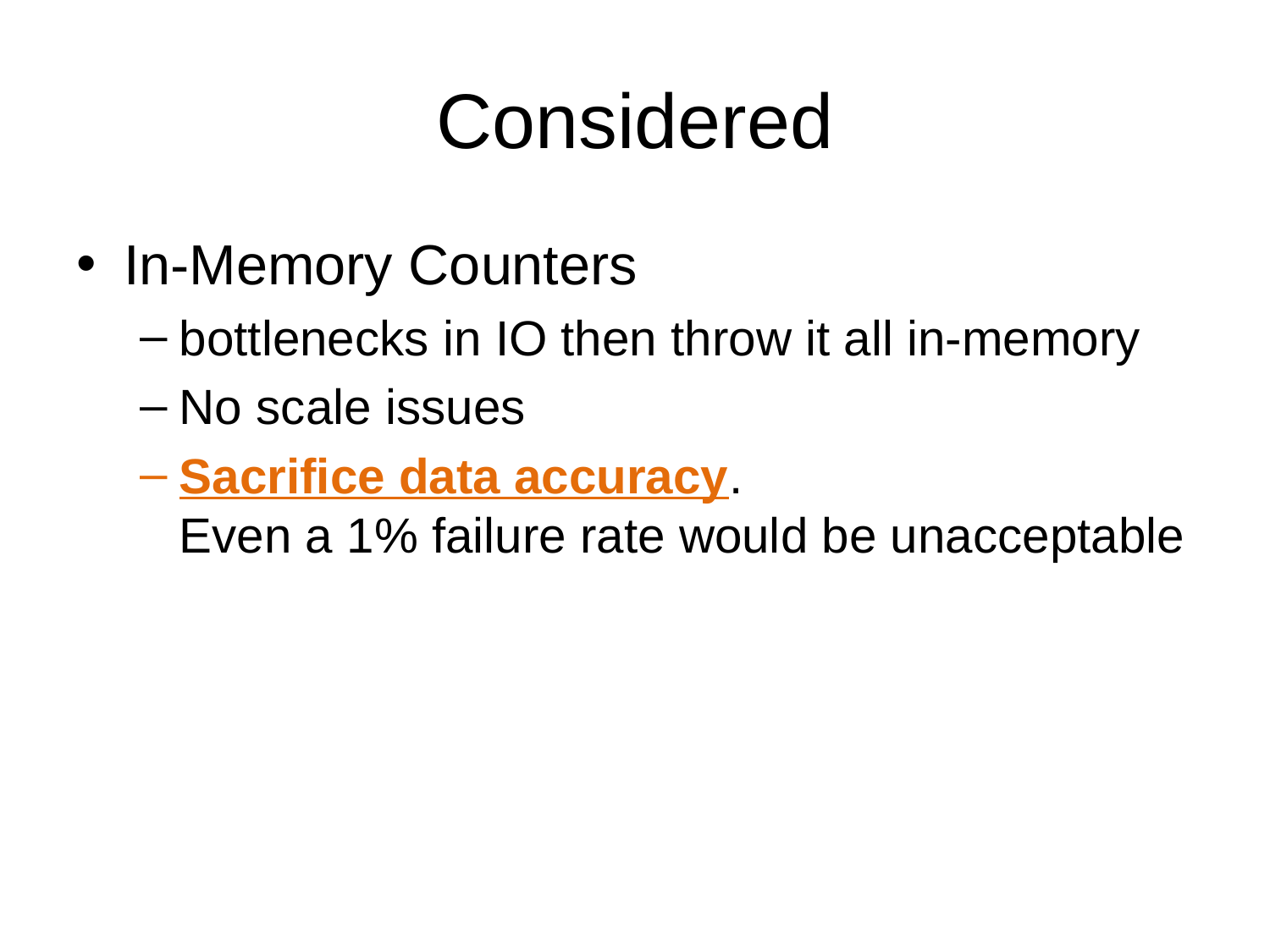

# Considered
In-Memory Counters
bottlenecks in IO then throw it all in-memory
No scale issues
Sacrifice data accuracy.
Even a 1% failure rate would be unacceptable